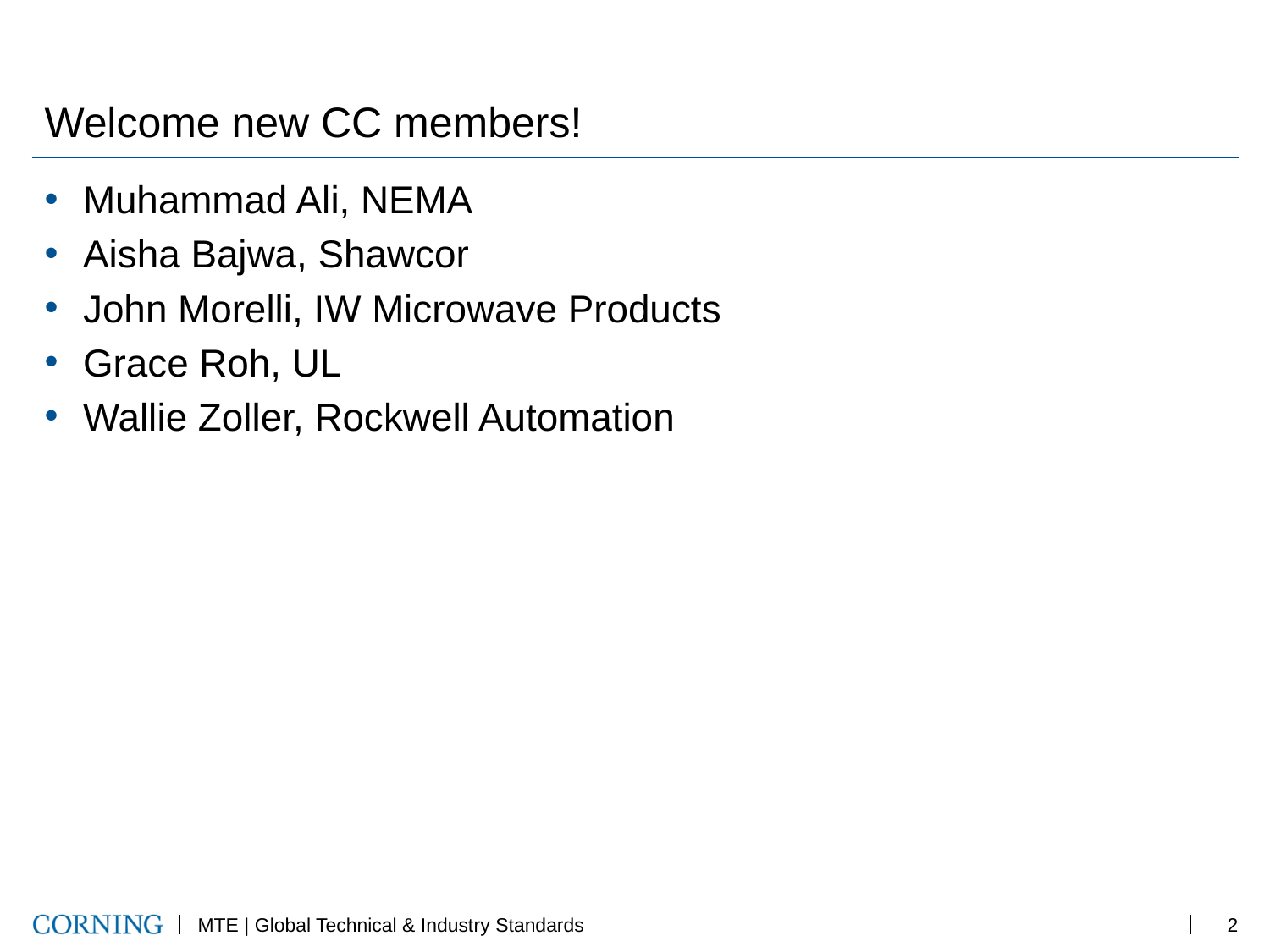

# Welcome new CC members!
Muhammad Ali, NEMA
Aisha Bajwa, Shawcor
John Morelli, IW Microwave Products
Grace Roh, UL
Wallie Zoller, Rockwell Automation